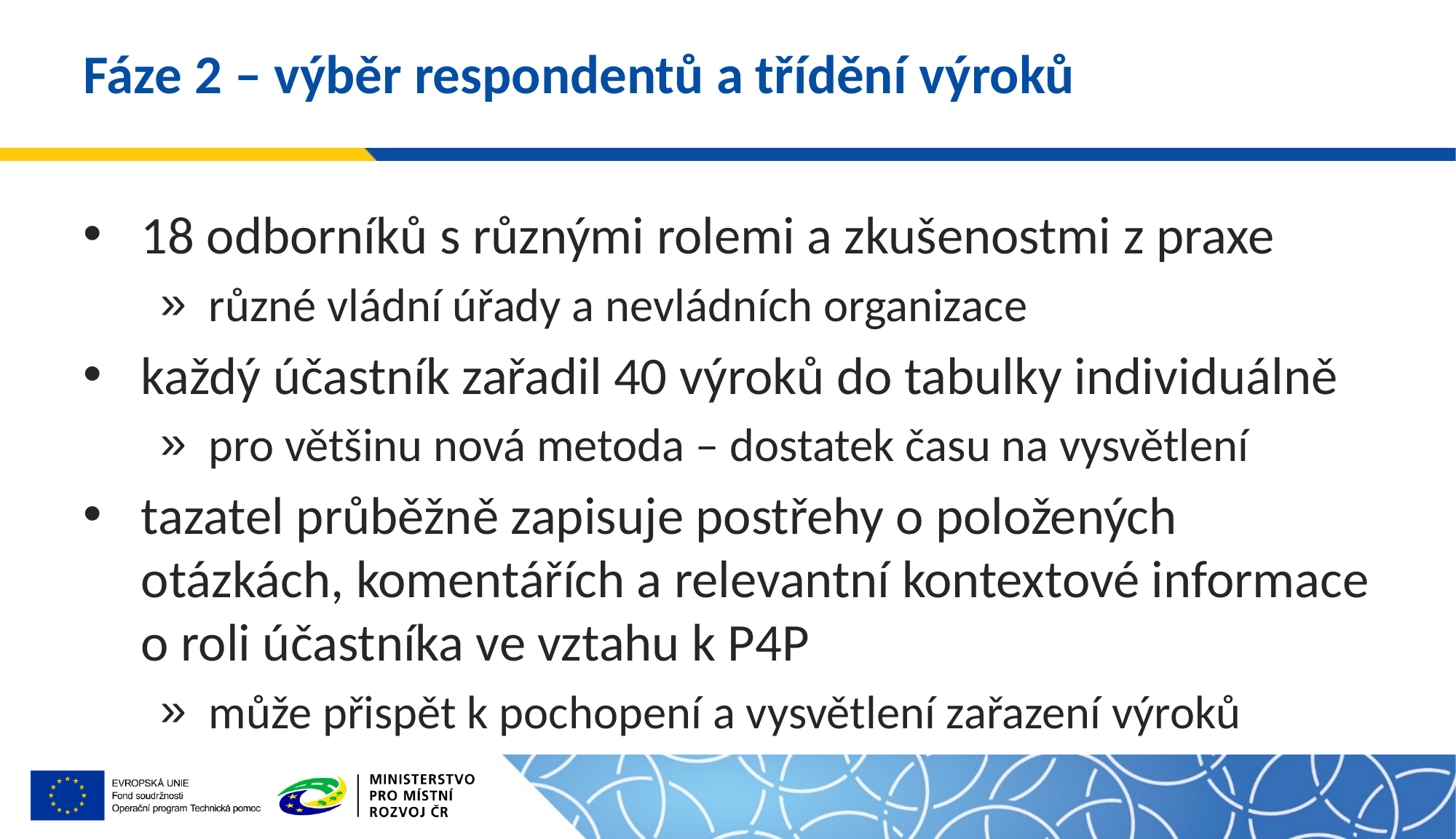

# Fáze 2 – výběr respondentů a třídění výroků
18 odborníků s různými rolemi a zkušenostmi z praxe
různé vládní úřady a nevládních organizace
každý účastník zařadil 40 výroků do tabulky individuálně
pro většinu nová metoda – dostatek času na vysvětlení
tazatel průběžně zapisuje postřehy o položených otázkách, komentářích a relevantní kontextové informace o roli účastníka ve vztahu k P4P
může přispět k pochopení a vysvětlení zařazení výroků